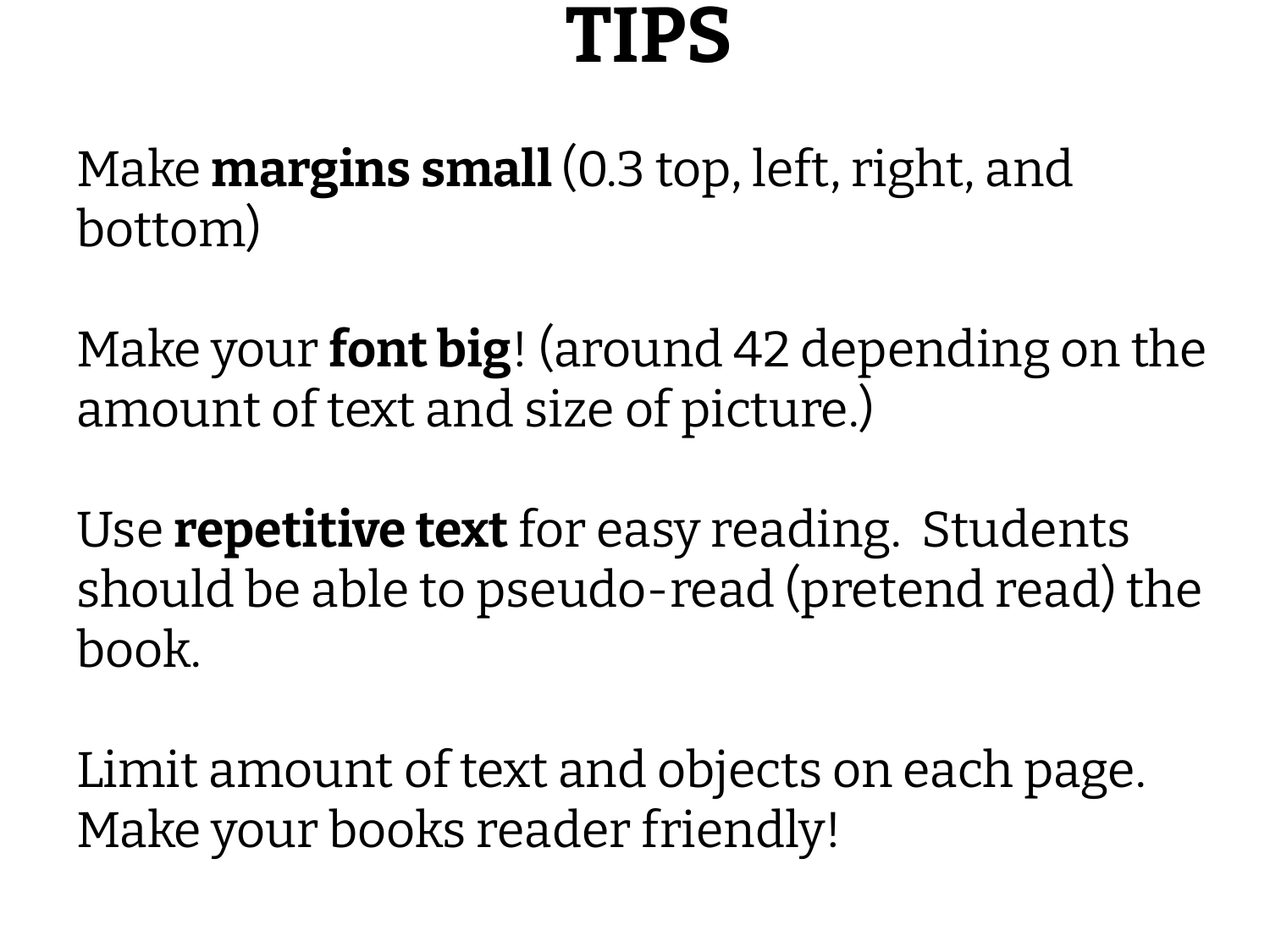

TIPS
# Make margins small (0.3 top, left, right, and bottom) Make your font big! (around 42 depending on the amount of text and size of picture.) Use repetitive text for easy reading.  Students should be able to pseudo-read (pretend read) the book. Limit amount of text and objects on each page.  Make your books reader friendly!